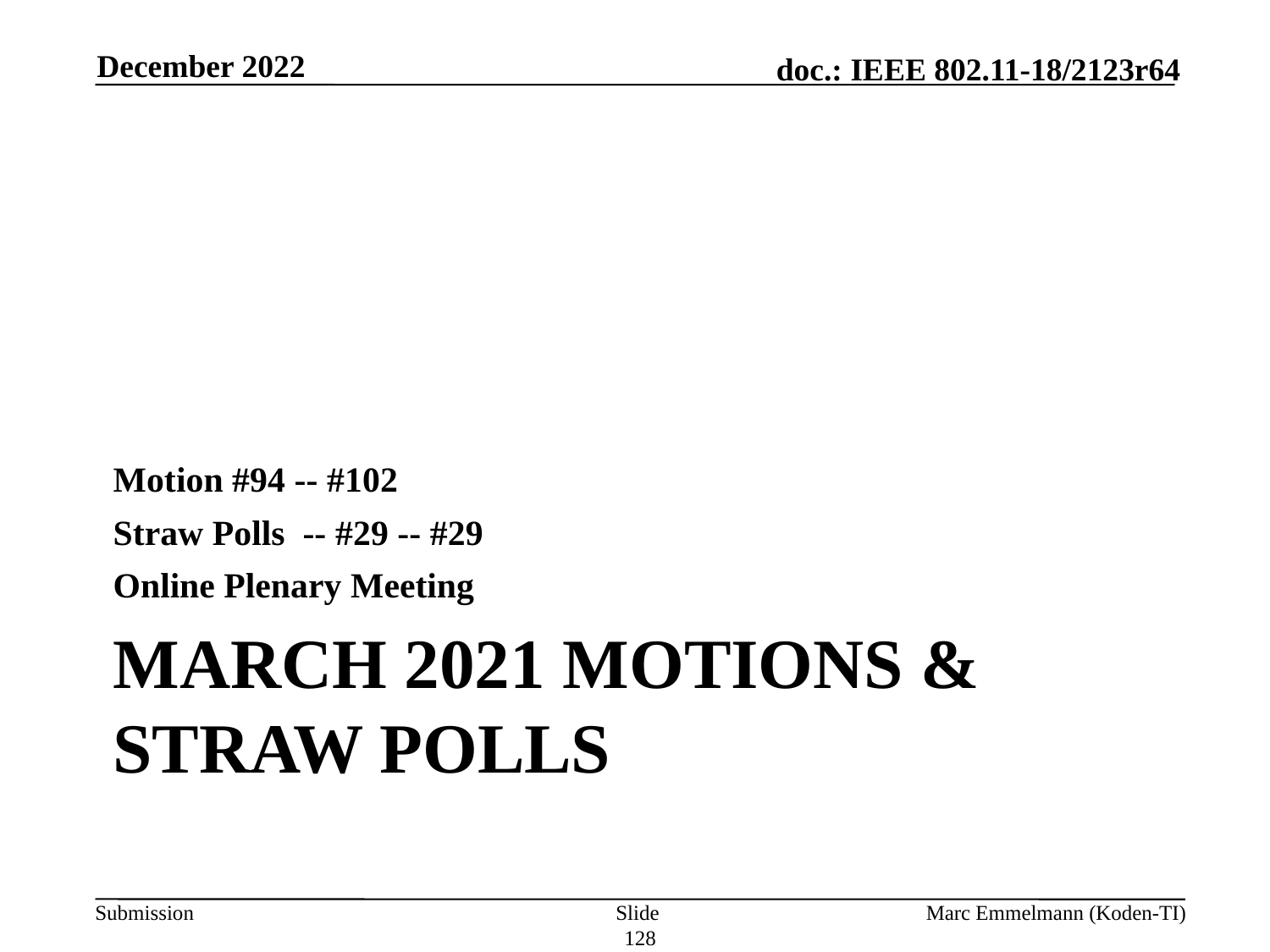

December 2022
Motion #94 -- #102
Straw Polls  -- #29 -- #29
Online Plenary Meeting
# March 2021 Motions & Straw Polls
Slide 128
Marc Emmelmann (Koden-TI)